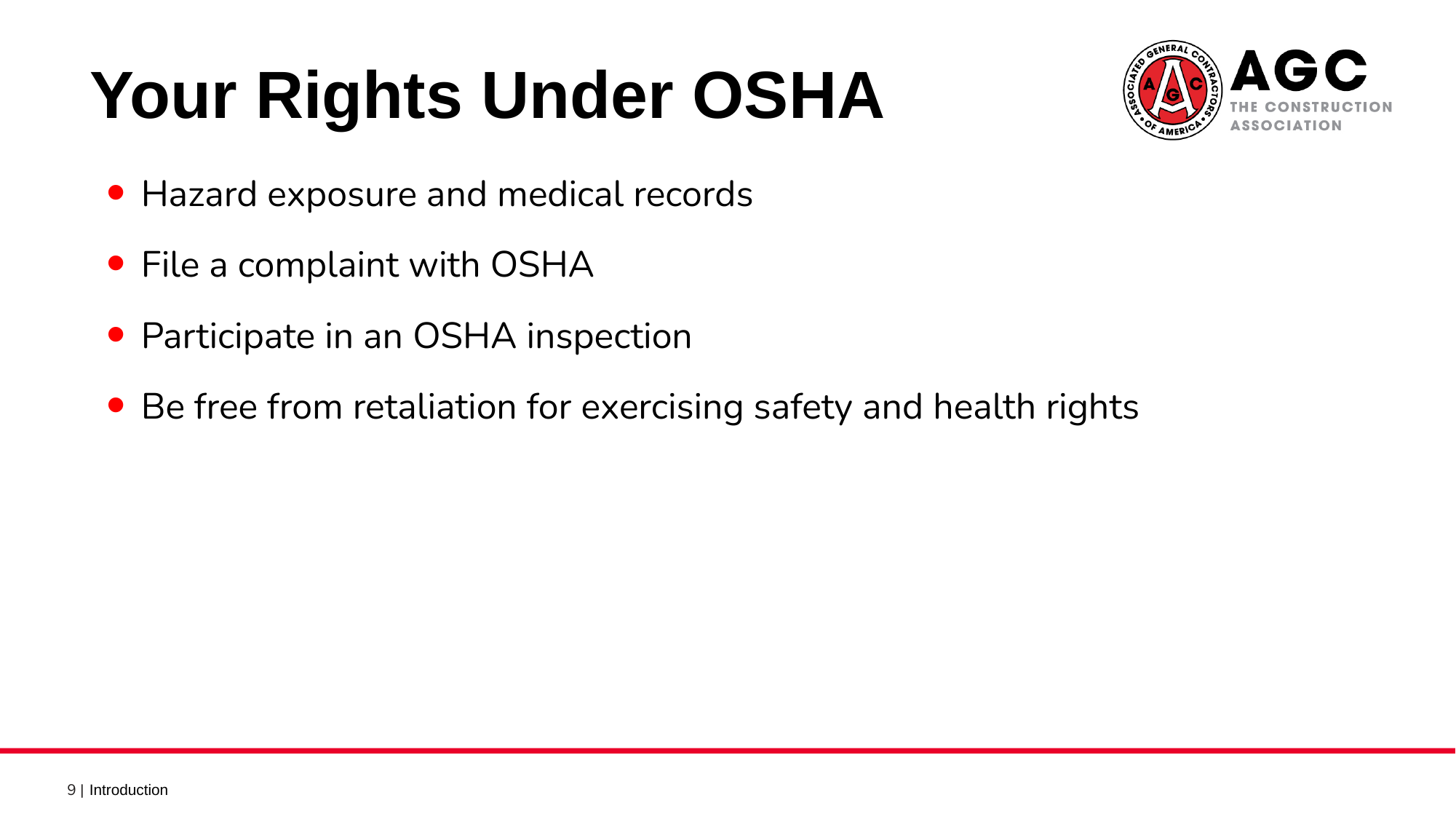

Your Rights Under OSHA
Hazard exposure and medical records
File a complaint with OSHA
Participate in an OSHA inspection
Be free from retaliation for exercising safety and health rights
Introduction